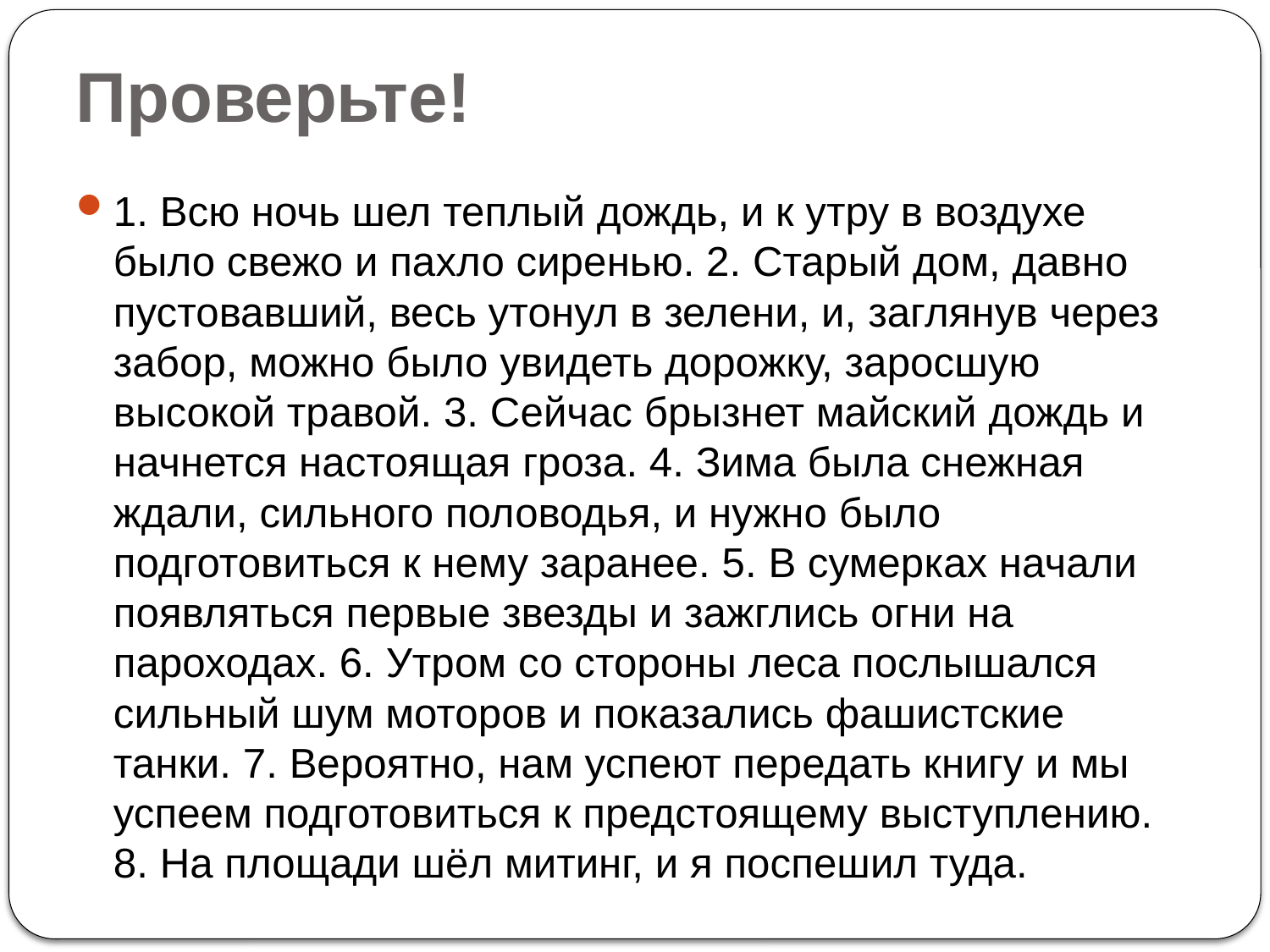

# Проверьте!
1. Всю ночь шел теплый дождь, и к утру в воздухе было свежо и пахло сиренью. 2. Старый дом, давно пустовавший, весь утонул в зелени, и, заглянув через забор, можно было увидеть дорожку, заросшую высокой травой. 3. Сейчас брызнет майский дождь и начнется настоящая гроза. 4. Зима была снежная ждали, сильного половодья, и нужно было подготовиться к нему заранее. 5. В сумерках начали появляться первые звезды и зажглись огни на пароходах. 6. Утром со стороны леса послышался сильный шум моторов и показались фашистские танки. 7. Вероятно, нам успеют передать книгу и мы успеем подготовиться к предстоящему выступлению. 8. На площади шёл митинг, и я поспешил туда.